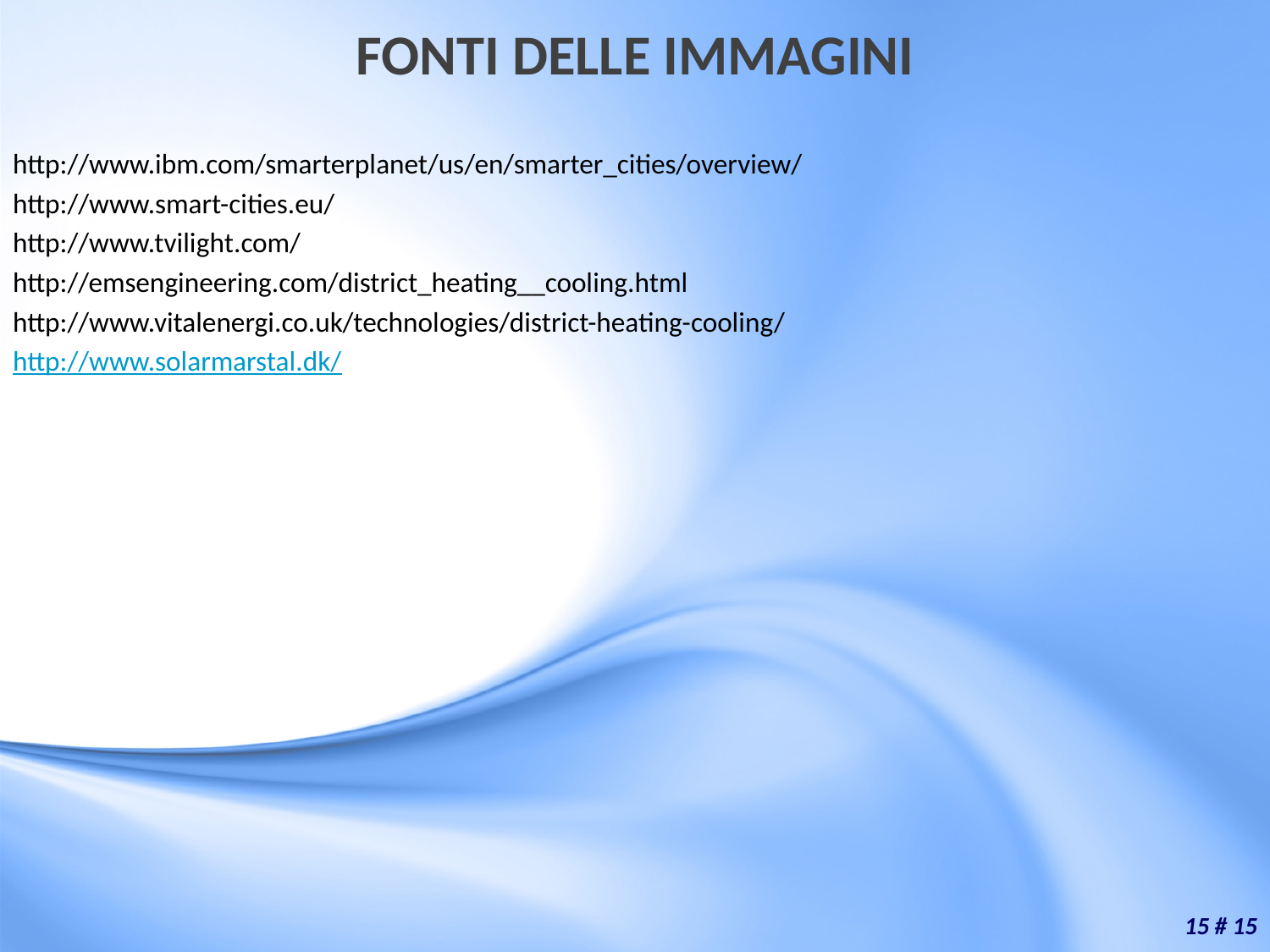

# FONTI DELLE IMMAGINI
http://www.ibm.com/smarterplanet/us/en/smarter_cities/overview/
http://www.smart-cities.eu/
http://www.tvilight.com/
http://emsengineering.com/district_heating__cooling.html
http://www.vitalenergi.co.uk/technologies/district-heating-cooling/
http://www.solarmarstal.dk/

15 # 15